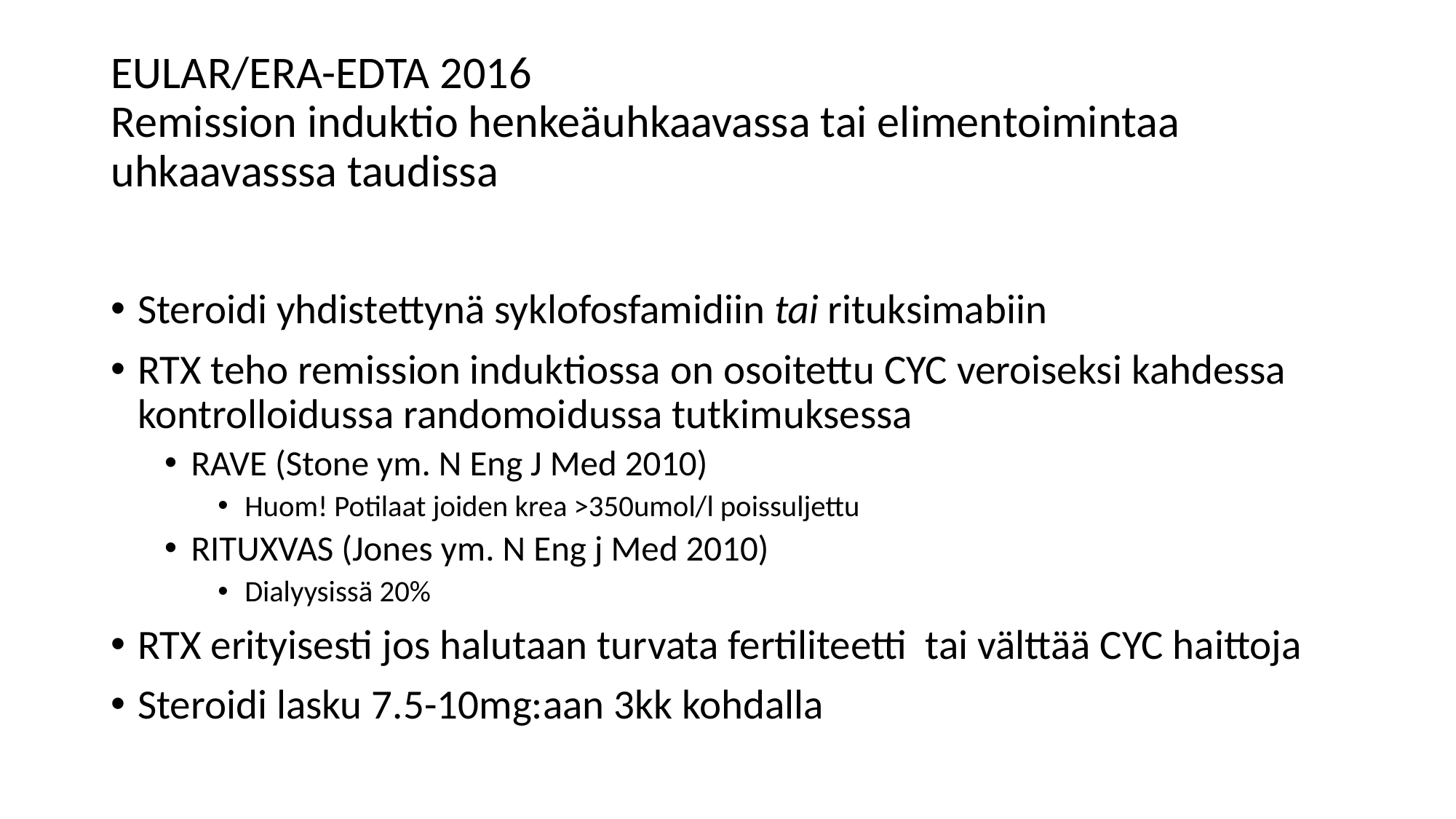

# EULAR/ERA-EDTA 2016 Remission induktio henkeäuhkaavassa tai elimentoimintaa uhkaavasssa taudissa

Steroidi yhdistettynä syklofosfamidiin tai rituksimabiin
RTX teho remission induktiossa on osoitettu CYC veroiseksi kahdessa kontrolloidussa randomoidussa tutkimuksessa
RAVE (Stone ym. N Eng J Med 2010)
Huom! Potilaat joiden krea >350umol/l poissuljettu
RITUXVAS (Jones ym. N Eng j Med 2010)
Dialyysissä 20%
RTX erityisesti jos halutaan turvata fertiliteetti  tai välttää CYC haittoja
Steroidi lasku 7.5-10mg:aan 3kk kohdalla